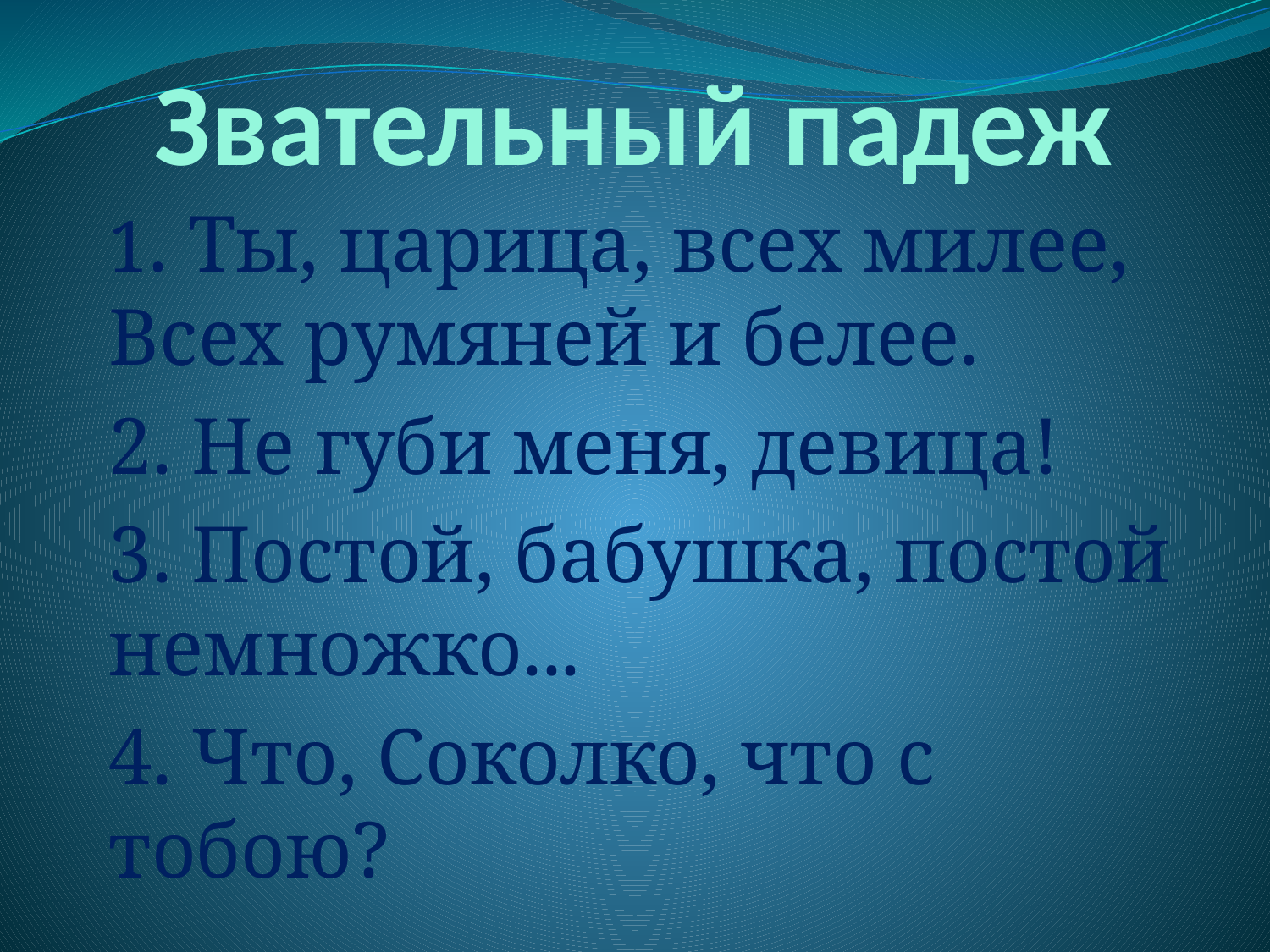

# Звательный падеж
1. Ты, царица, всех милее, Всех румяней и белее.
2. Не губи меня, девица!
3. Постой, бабушка, постой немножко...
4. Что, Соколко, что с тобою?